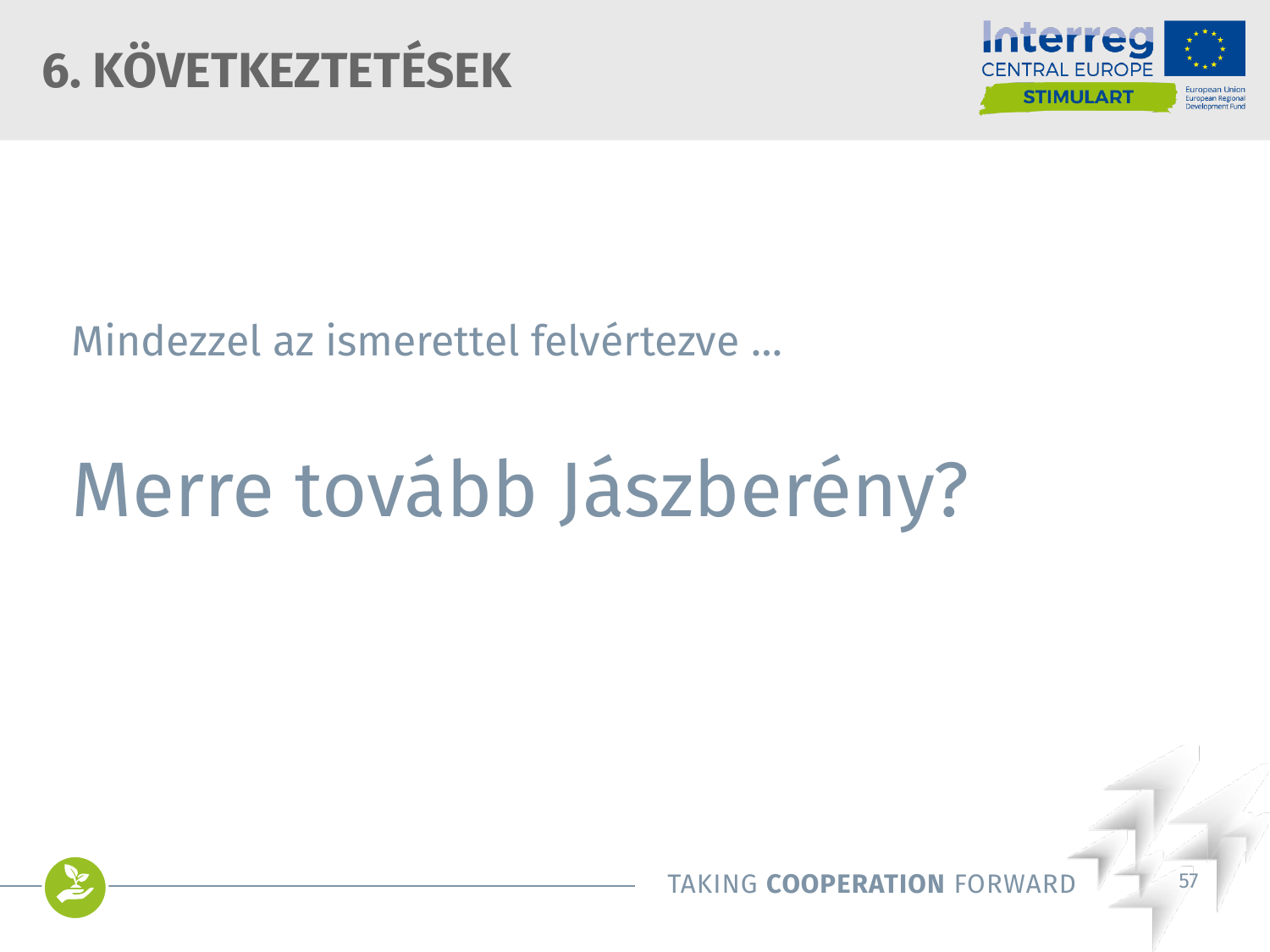

# 6. Következtetések

Mindezzel az ismerettel felvértezve …

Merre tovább Jászberény?